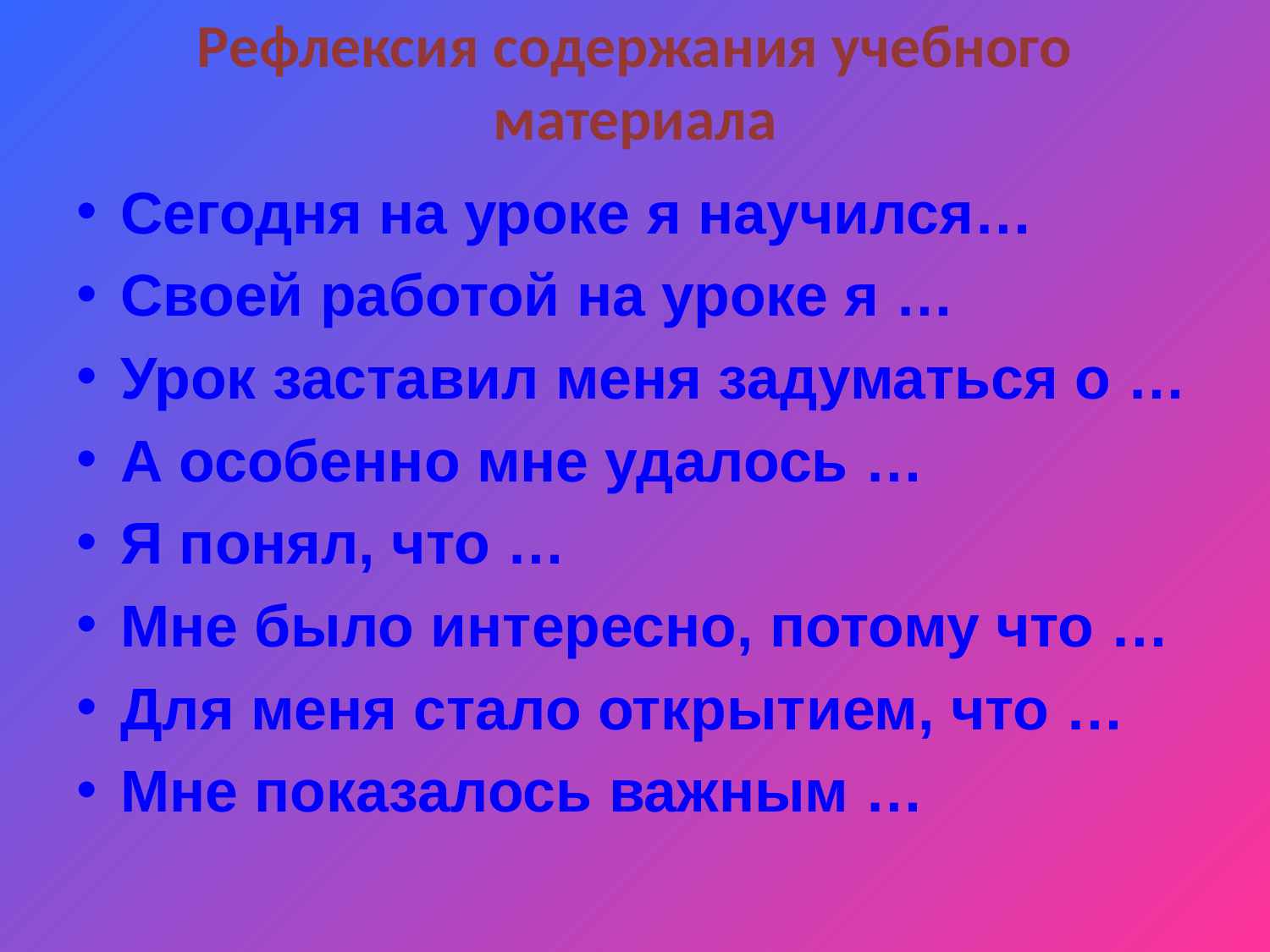

# Рефлексия содержания учебного материала
Сегодня на уроке я научился…
Своей работой на уроке я …
Урок заставил меня задуматься о …
А особенно мне удалось …
Я понял, что …
Мне было интересно, потому что …
Для меня стало открытием, что …
Мне показалось важным …